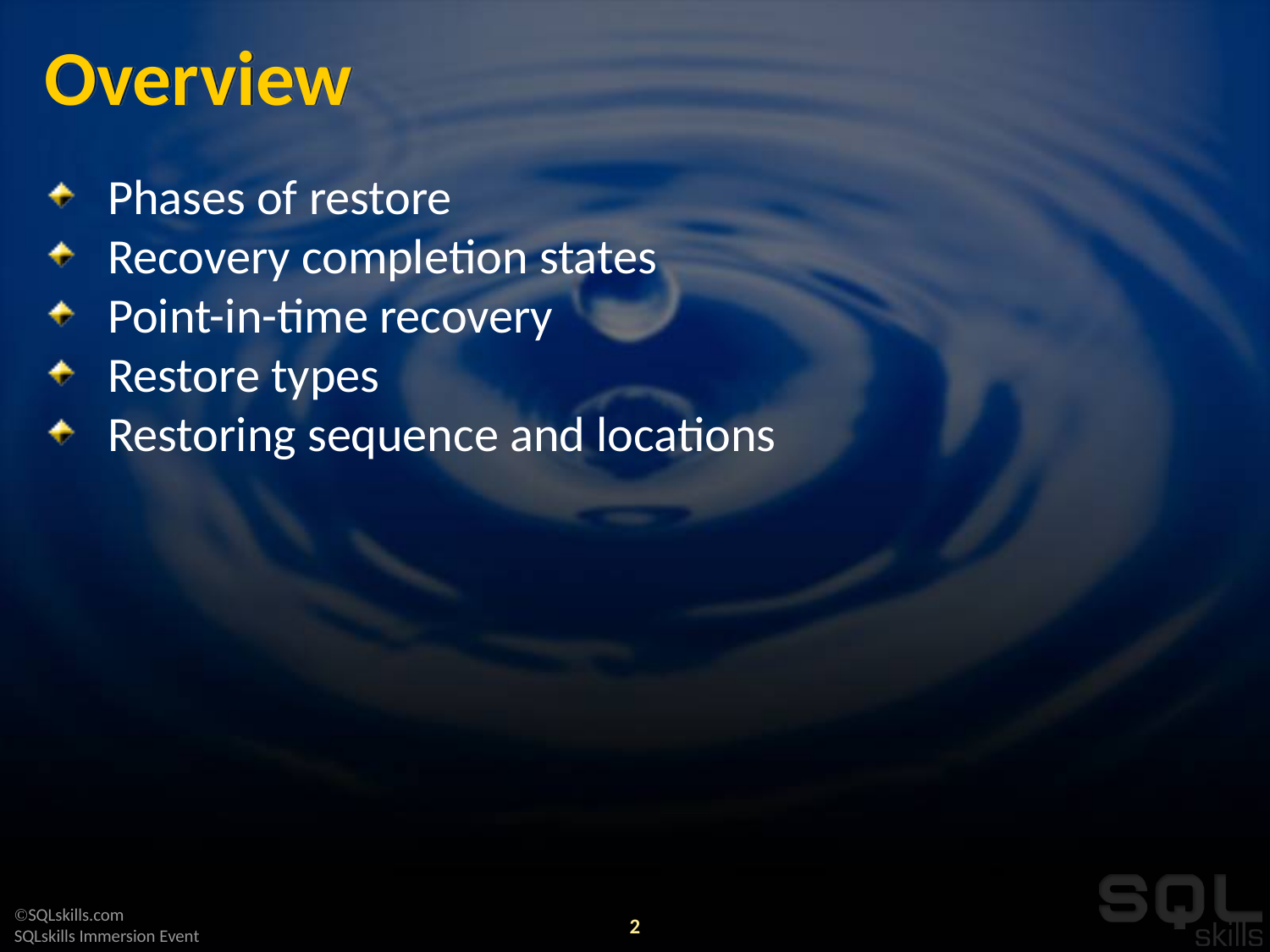

# Overview
Phases of restore
Recovery completion states
Point-in-time recovery
Restore types
Restoring sequence and locations
2